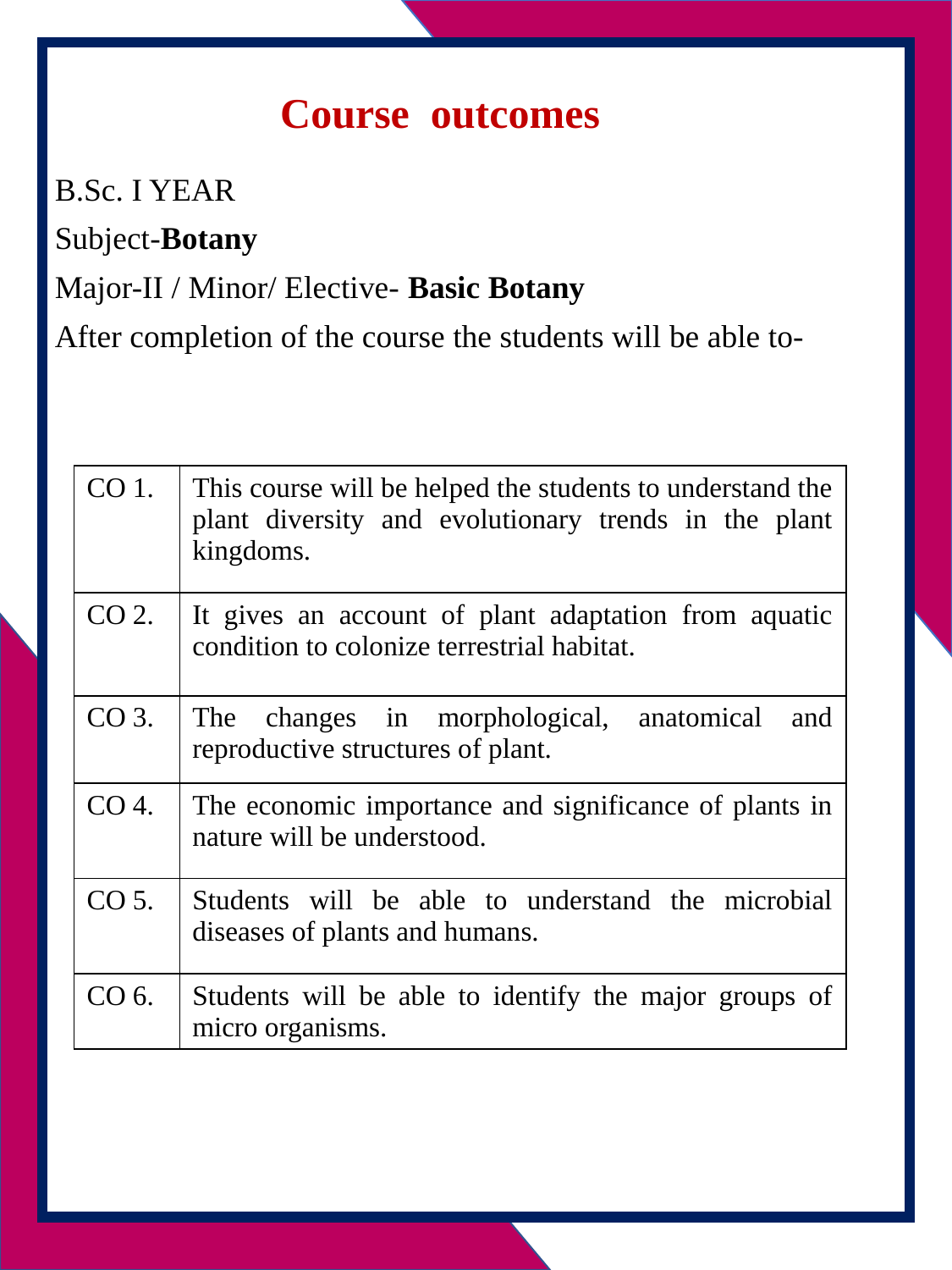

B.Sc. I YEAR
Subject-Botany
Major-II / Minor/ Elective- Basic Botany
After completion of the course the students will be able to-
Course  outcomes
| CO 1. | This course will be helped the students to understand the plant diversity and evolutionary trends in the plant kingdoms. |
| --- | --- |
| CO 2. | It gives an account of plant adaptation from aquatic condition to colonize terrestrial habitat. |
| CO 3. | The changes in morphological, anatomical and reproductive structures of plant. |
| CO 4. | The economic importance and significance of plants in nature will be understood. |
| CO 5. | Students will be able to understand the microbial diseases of plants and humans. |
| CO 6. | Students will be able to identify the major groups of micro organisms. |